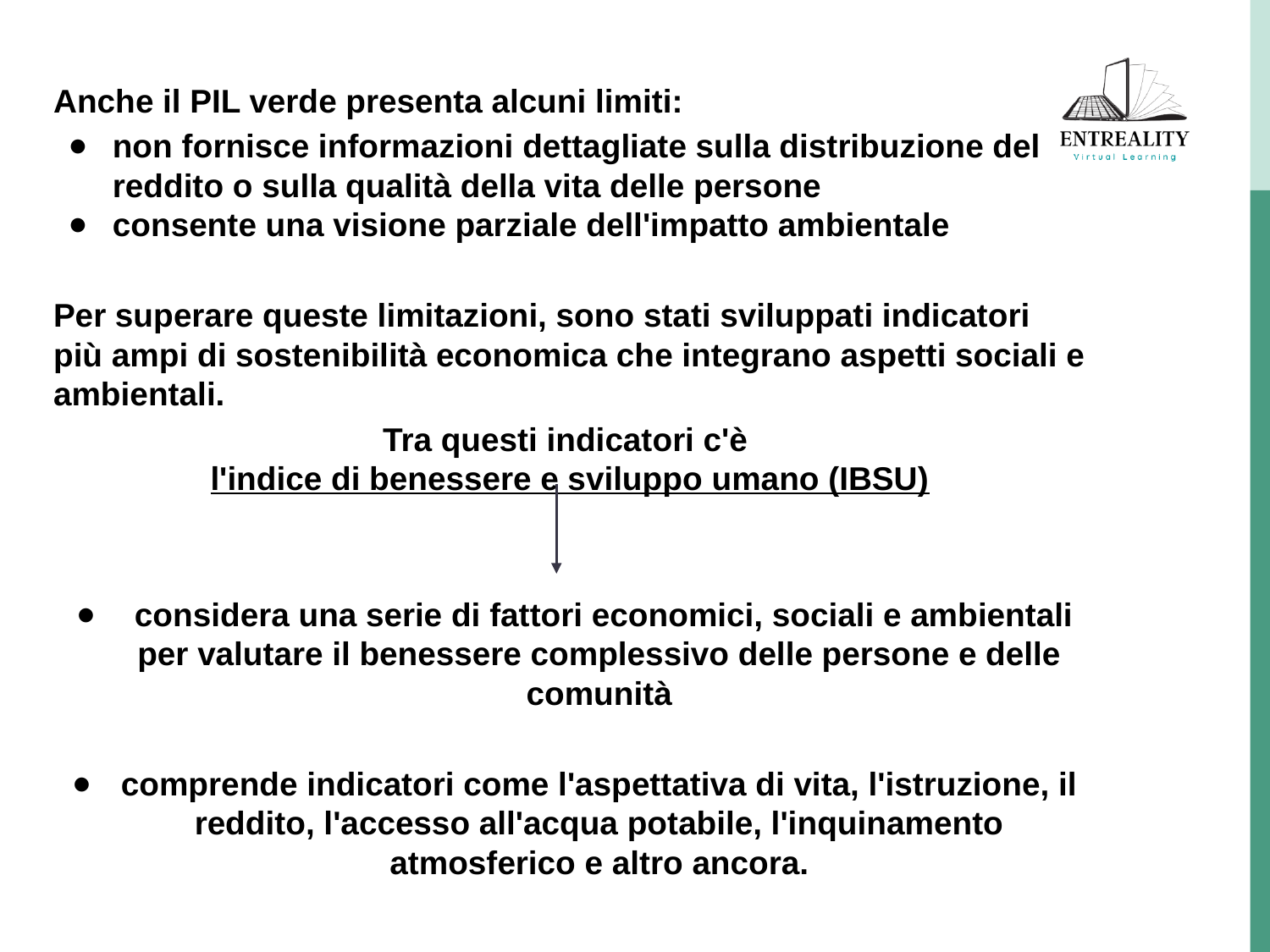

Anche il PIL verde presenta alcuni limiti:
non fornisce informazioni dettagliate sulla distribuzione del reddito o sulla qualità della vita delle persone
consente una visione parziale dell'impatto ambientale

Per superare queste limitazioni, sono stati sviluppati indicatori più ampi di sostenibilità economica che integrano aspetti sociali e ambientali.
Tra questi indicatori c'è
l'indice di benessere e sviluppo umano (IBSU)

 considera una serie di fattori economici, sociali e ambientali per valutare il benessere complessivo delle persone e delle comunità

comprende indicatori come l'aspettativa di vita, l'istruzione, il reddito, l'accesso all'acqua potabile, l'inquinamento atmosferico e altro ancora.